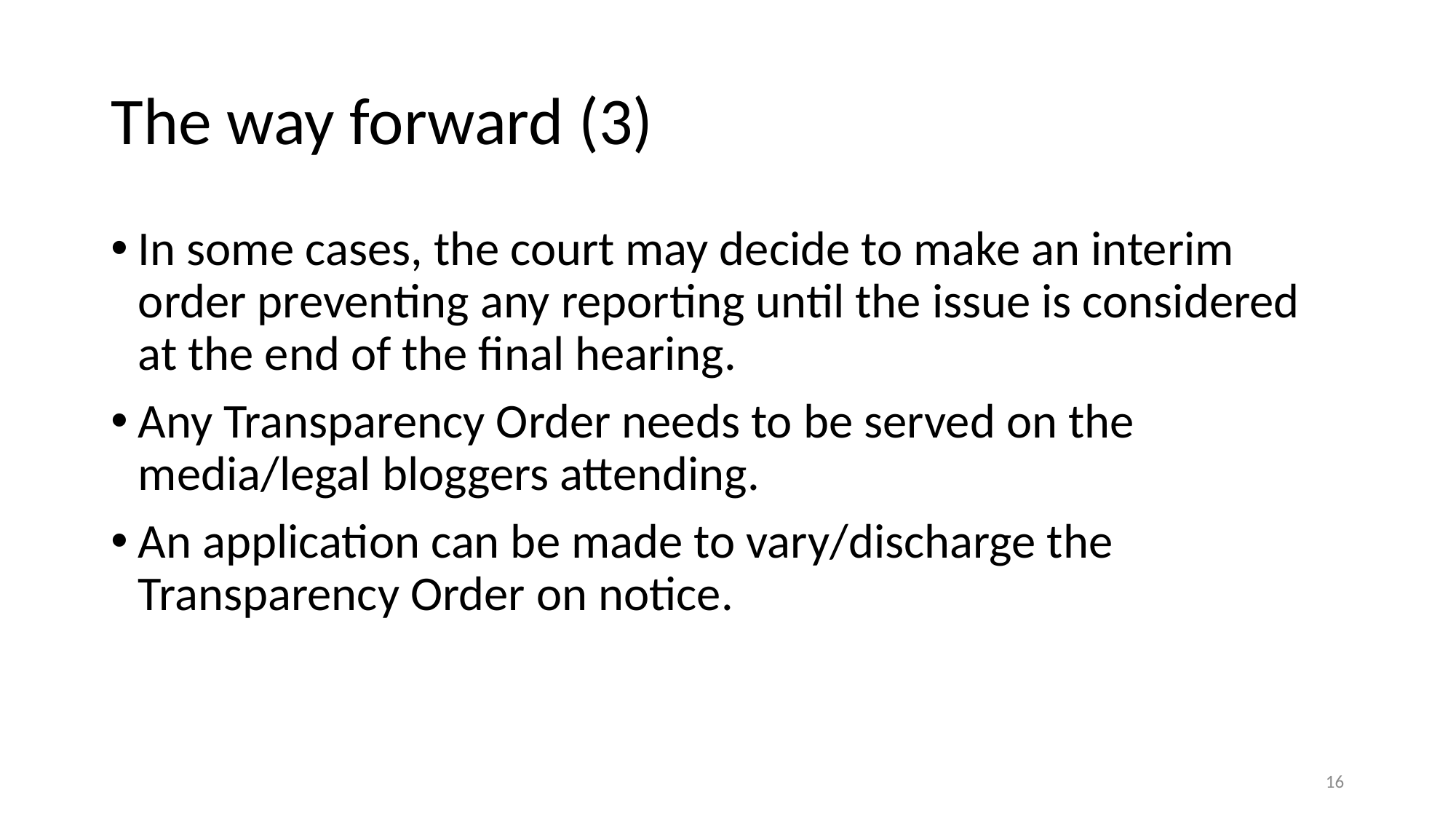

# The way forward (3)
In some cases, the court may decide to make an interim order preventing any reporting until the issue is considered at the end of the final hearing.
Any Transparency Order needs to be served on the media/legal bloggers attending.
An application can be made to vary/discharge the Transparency Order on notice.

16